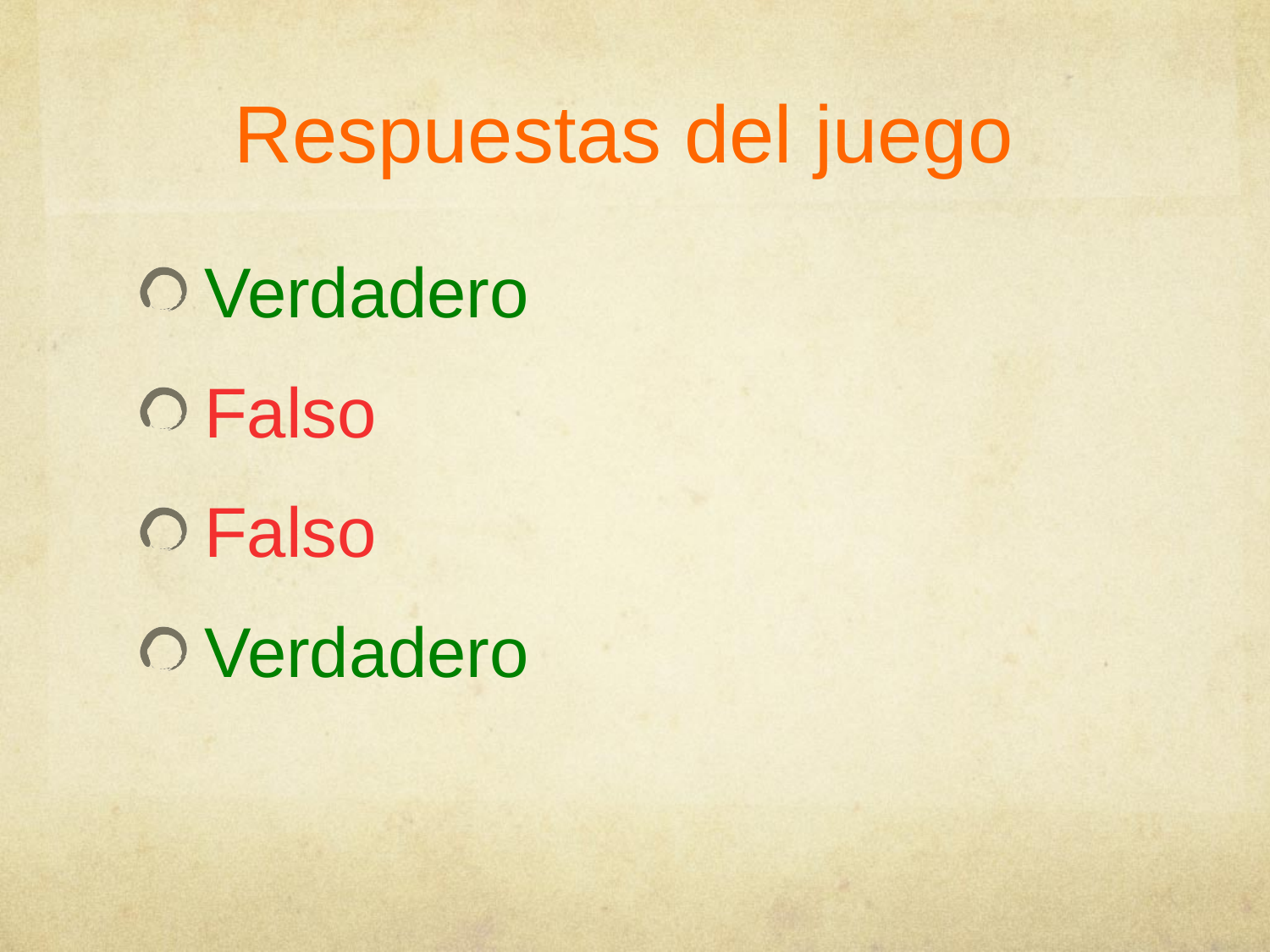

# Respuestas del juego
Verdadero
Falso
Falso
Verdadero